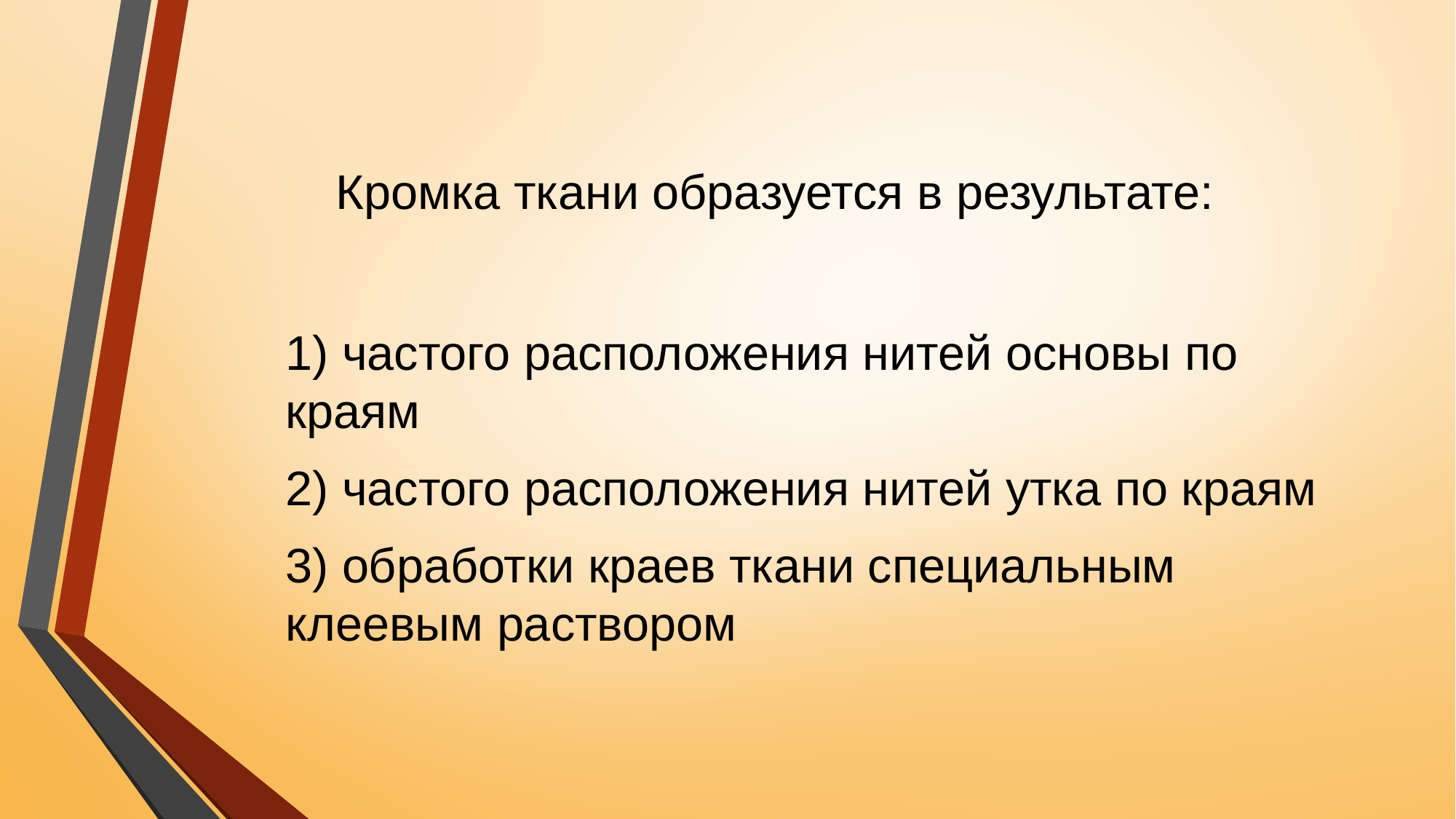

# Кромка ткани образуется в результате:
1) частого расположения нитей основы по краям
2) частого расположения нитей утка по краям
3) обработки краев ткани специальным клеевым раствором